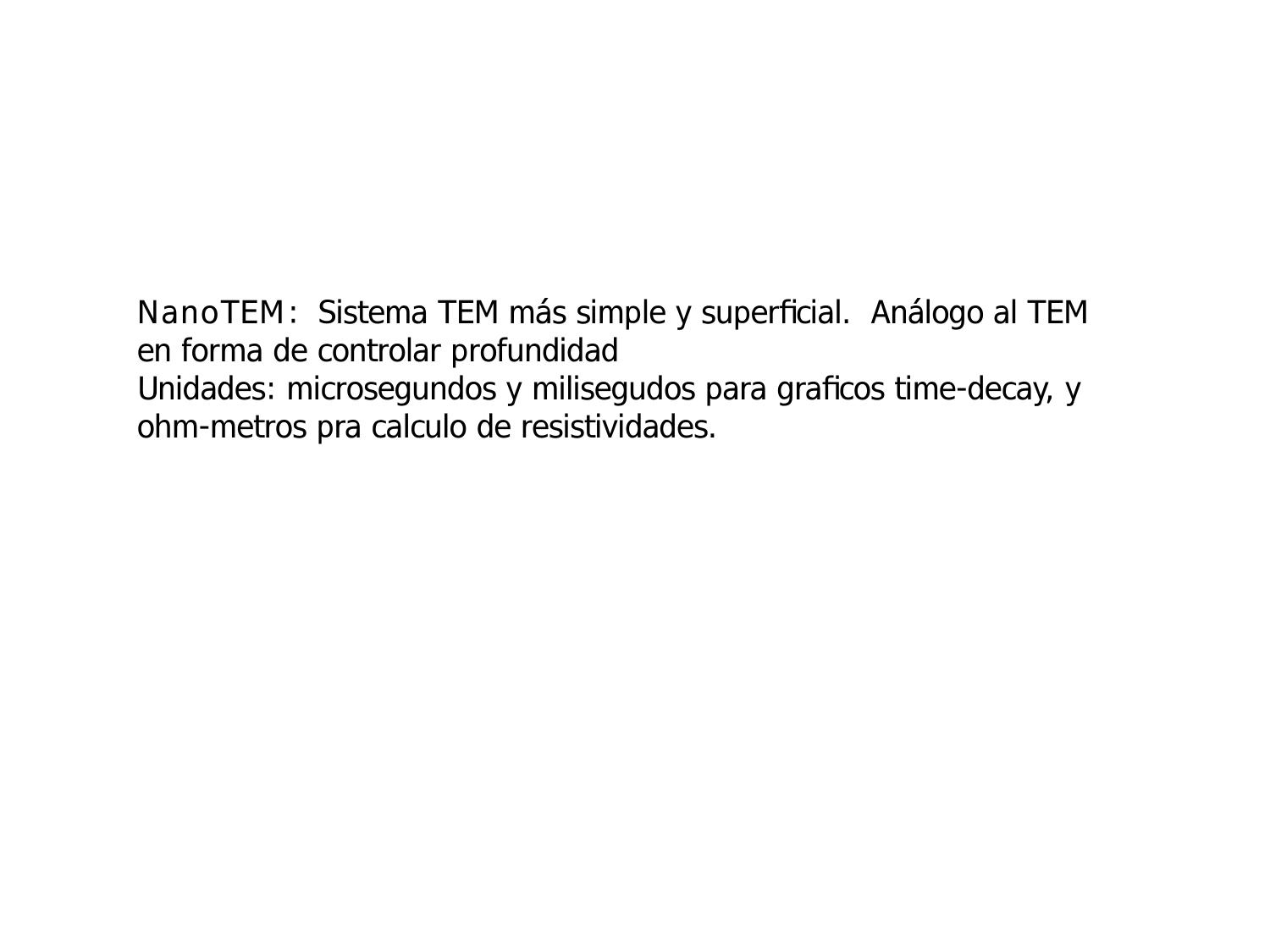

NanoTEM:  Sistema TEM más simple y superficial.  Análogo al TEM en forma de controlar profundidad
Unidades: microsegundos y milisegudos para graficos time-decay, y ohm-metros pra calculo de resistividades.